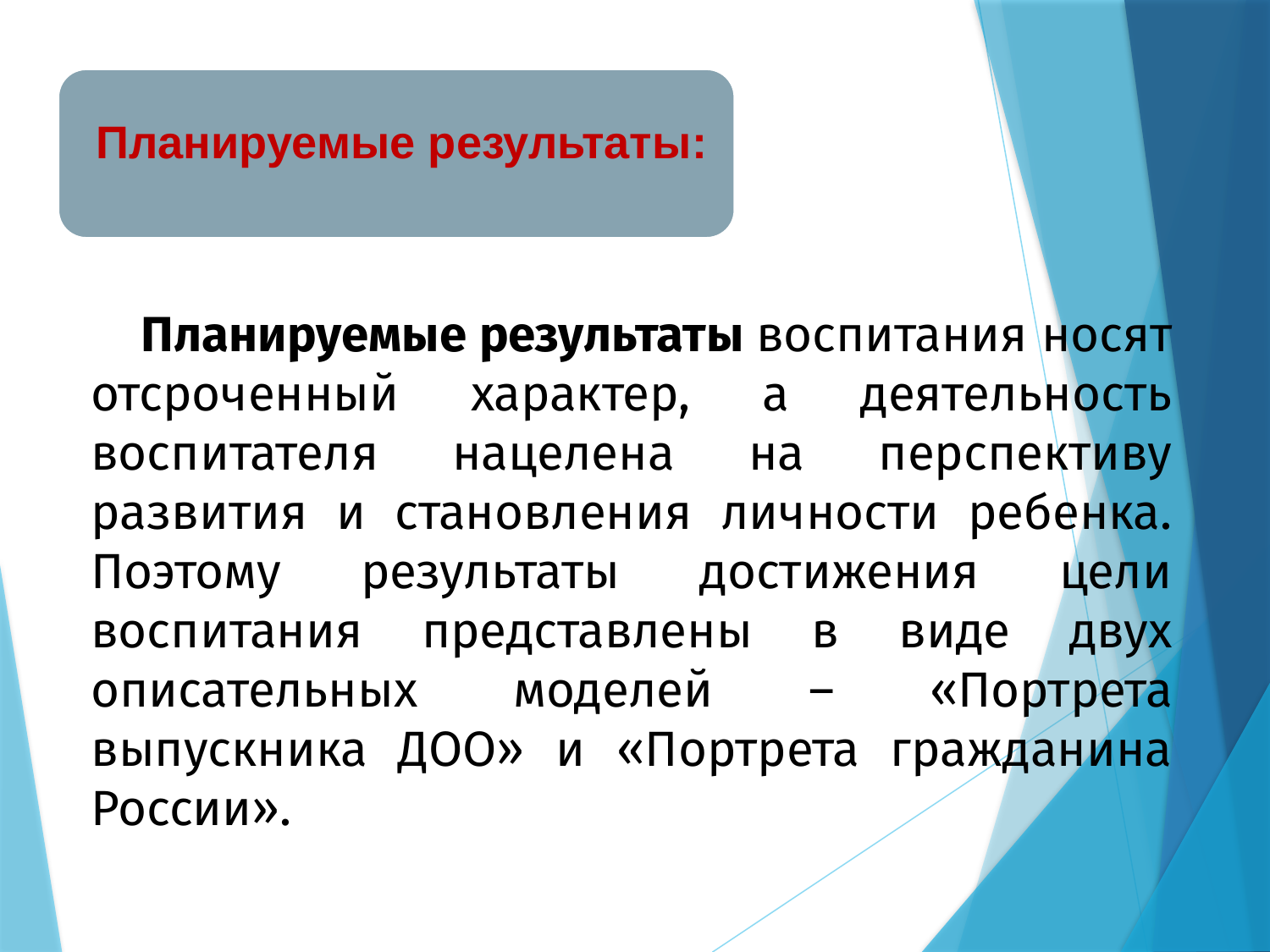

Планируемые результаты:
Планируемые результаты воспитания носят отсроченный характер, а деятельность воспитателя нацелена на перспективу развития и становления личности ребенка. Поэтому результаты достижения цели воспитания представлены в виде двух описательных моделей – «Портрета выпускника ДОО» и «Портрета гражданина России».